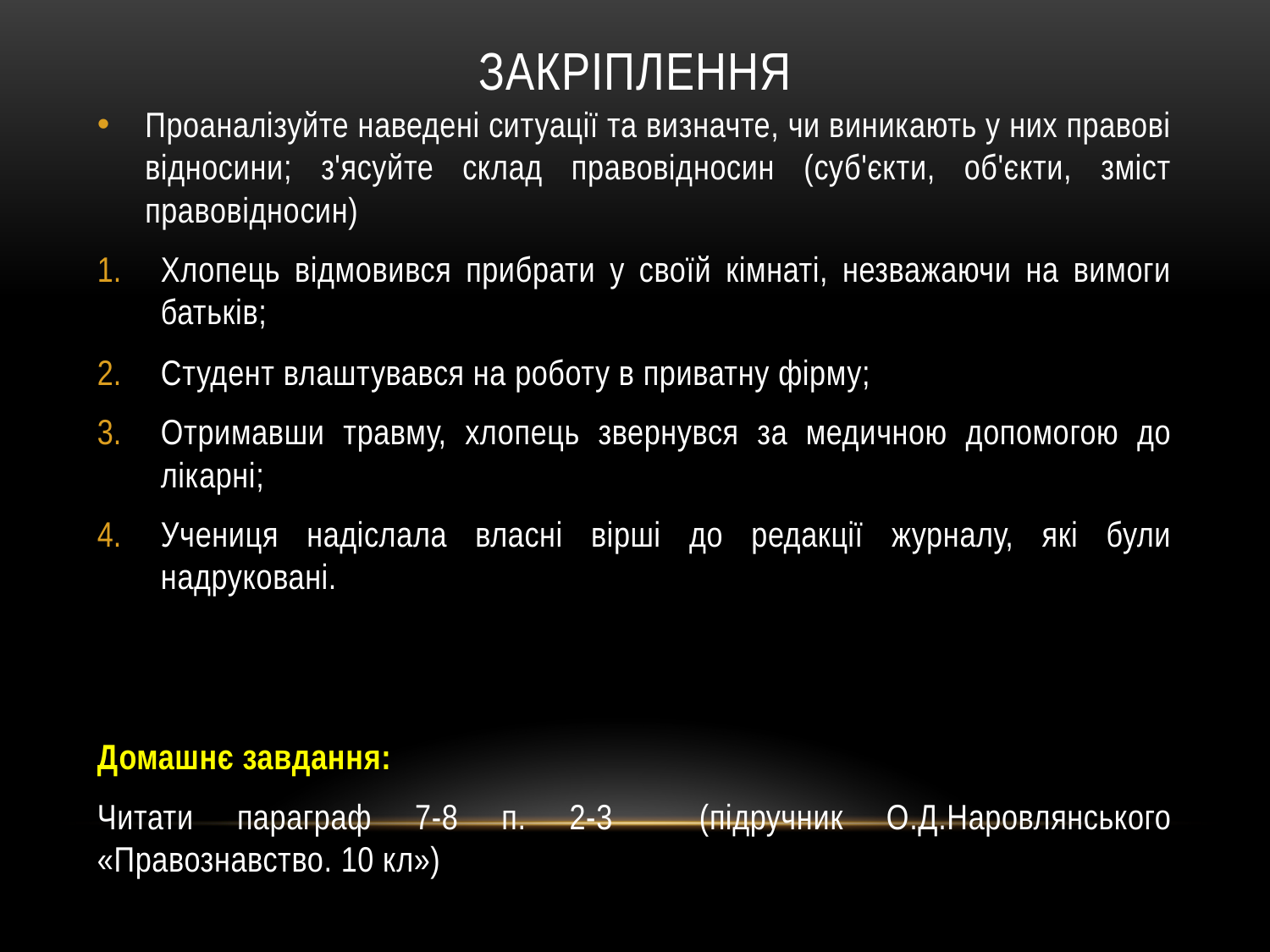

# Закріплення
Проаналізуйте наведені ситуації та визначте, чи виникають у них правові відносини; з'ясуйте склад правовідносин (суб'єкти, об'єкти, зміст правовідносин)
Хлопець відмовився прибрати у своїй кімнаті, незважаючи на вимоги батьків;
Студент влаштувався на роботу в приватну фірму;
Отримавши травму, хлопець звернувся за медичною допомогою до лікарні;
Учениця надіслала власні вірші до редакції журналу, які були надруковані.

Домашнє завдання:
Читати параграф 7-8 п. 2-3  (підручник О.Д.Наровлянського «Правознавство. 10 кл»)